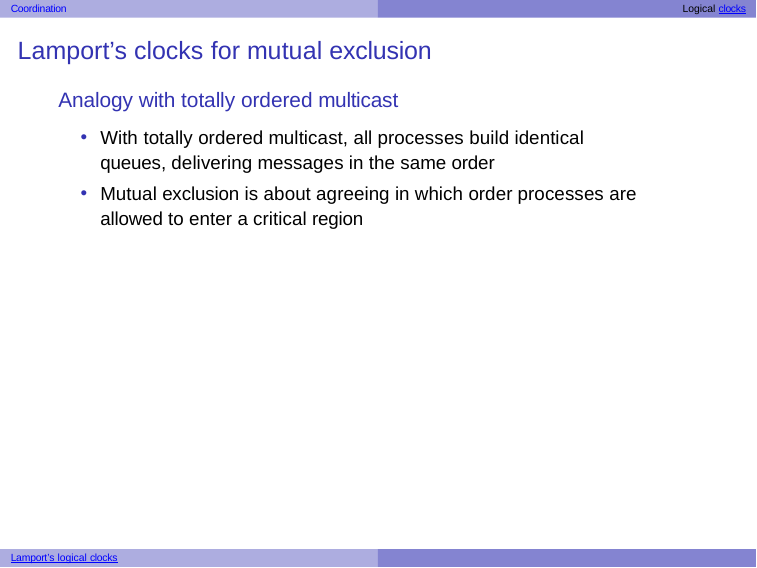

Coordination	Logical clocks
# Lamport’s clocks for mutual exclusion
Analogy with totally ordered multicast
With totally ordered multicast, all processes build identical queues, delivering messages in the same order
Mutual exclusion is about agreeing in which order processes are allowed to enter a critical region

Lamport’s logical clocks